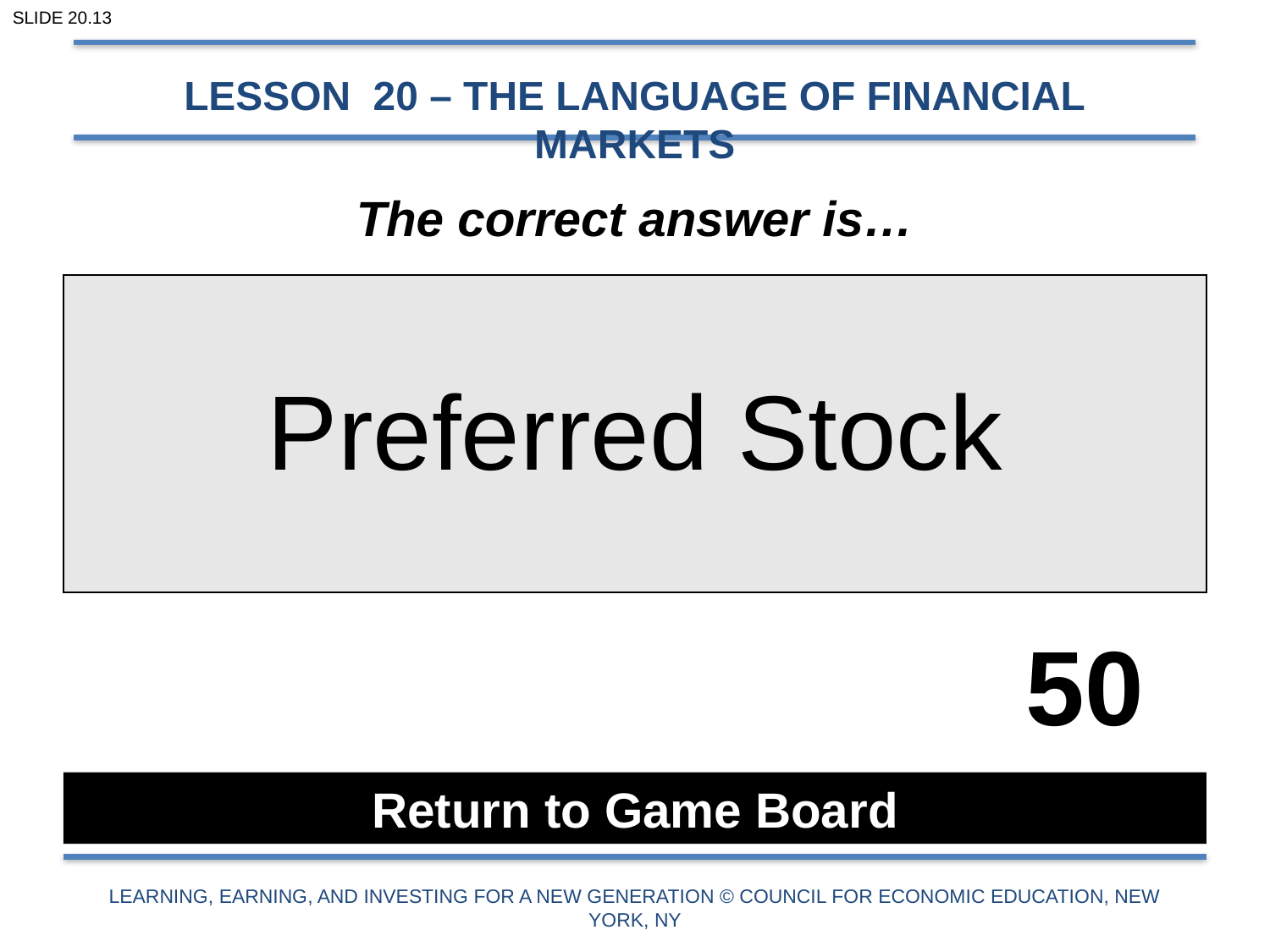

Slide 20.13
Lesson  20 – The Language of Financial Markets
# The correct answer is…
| Preferred Stock |
| --- |
50
Return to Game Board